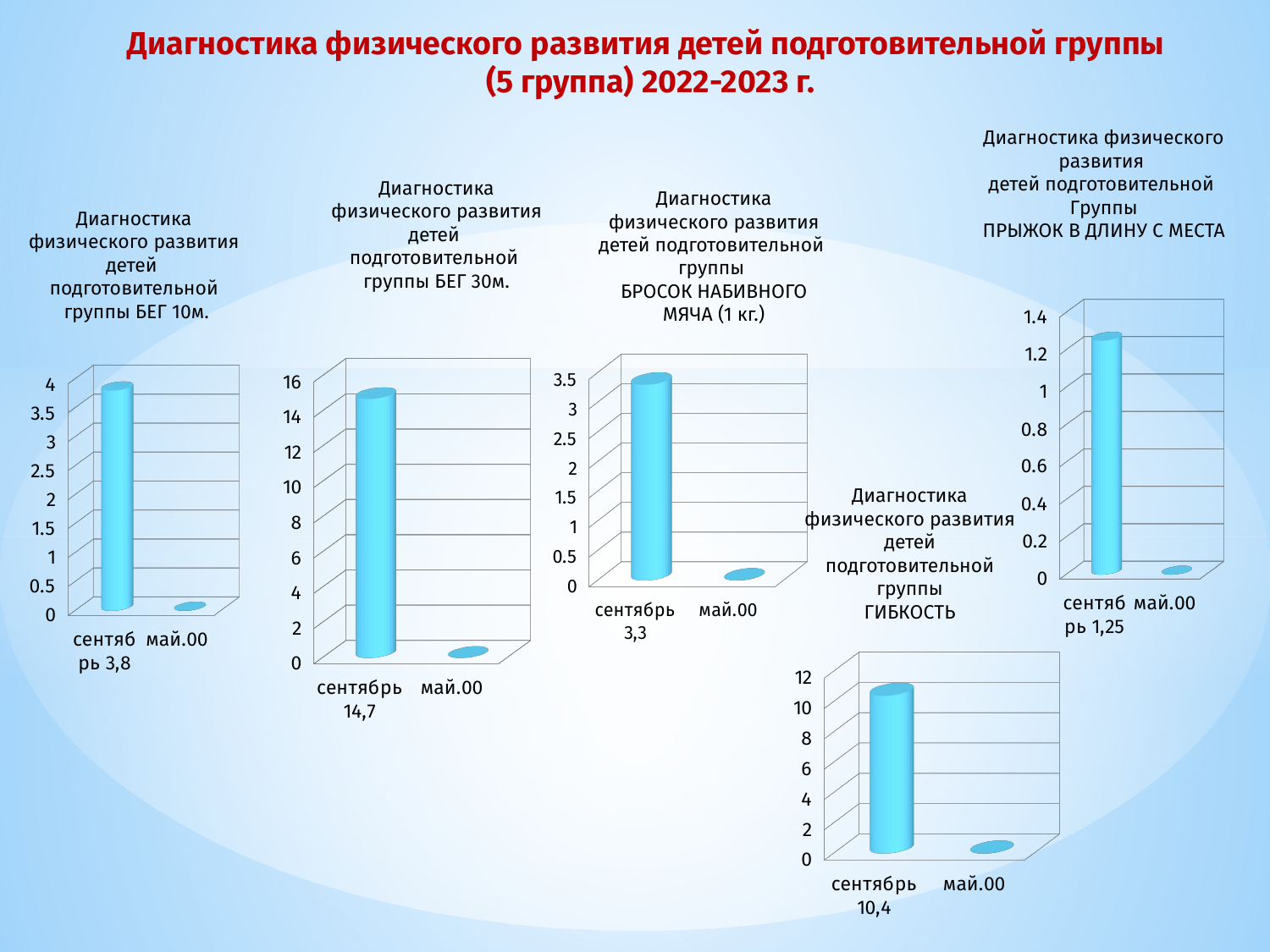

# Диагностика физического развития детей подготовительной группы (5 группа) 2022-2023 г.
Диагностика физического развития
детей подготовительной
Группы
ПРЫЖОК В ДЛИНУ С МЕСТА
Диагностика физического развития детей
подготовительной
группы БЕГ 30м.
Диагностика физического развития детей подготовительной
группы
БРОСОК НАБИВНОГО МЯЧА (1 кг.)
Диагностика физического развития детей
подготовительной
 группы БЕГ 10м.

[unsupported chart]

[unsupported chart]

[unsupported chart]

[unsupported chart]

Диагностика физического развития детей подготовительной группы
ГИБКОСТЬ

[unsupported chart]